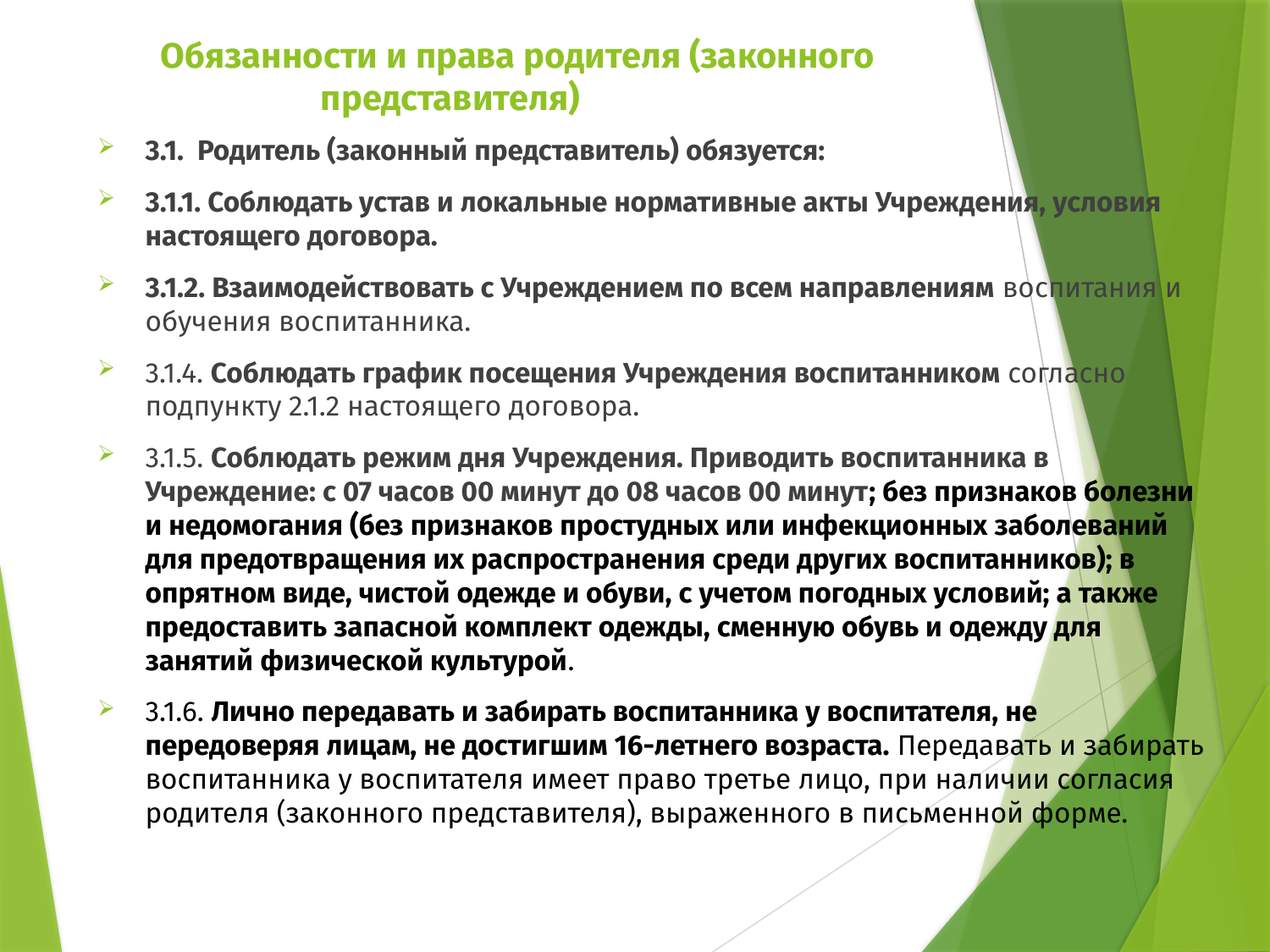

# Обязанности и права родителя (законного представителя)
3.1.  Родитель (законный представитель) обязуется:
3.1.1. Соблюдать устав и локальные нормативные акты Учреждения, условия настоящего договора.
3.1.2. Взаимодействовать с Учреждением по всем направлениям воспитания и обучения воспитанника.
3.1.4. Соблюдать график посещения Учреждения воспитанником согласно подпункту 2.1.2 настоящего договора.
3.1.5. Соблюдать режим дня Учреждения. Приводить воспитанника в Учреждение: с 07 часов 00 минут до 08 часов 00 минут; без признаков болезни и недомогания (без признаков простудных или инфекционных заболеваний для предотвращения их распространения среди других воспитанников); в опрятном виде, чистой одежде и обуви, с учетом погодных условий; а также предоставить запасной комплект одежды, сменную обувь и одежду для занятий физической культурой.
3.1.6. Лично передавать и забирать воспитанника у воспитателя, не передоверяя лицам, не достигшим 16-летнего возраста. Передавать и забирать воспитанника у воспитателя имеет право третье лицо, при наличии согласия родителя (законного представителя), выраженного в письменной форме.